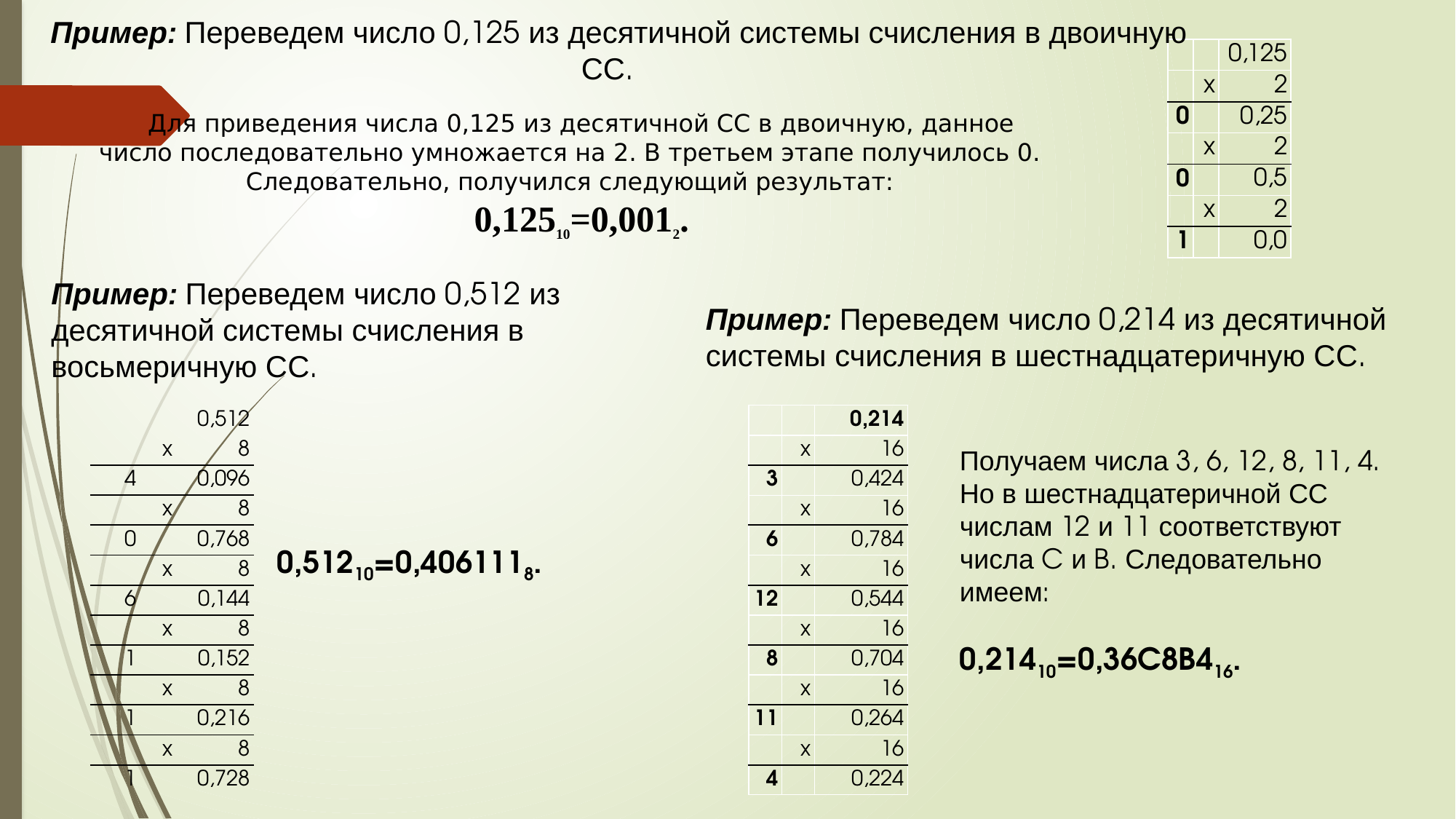

Пример: Переведем число 0,125 из десятичной системы счисления в двоичную СС.
|  |  | 0,125 |
| --- | --- | --- |
|  | x | 2 |
| 0 |  | 0,25 |
|  | x | 2 |
| 0 |  | 0,5 |
|  | x | 2 |
| 1 |  | 0,0 |
Для приведения числа 0,125 из десятичной СС в двоичную, данное число последовательно умножается на 2. В третьем этапе получилось 0. Следовательно, получился следующий результат:
0,12510=0,0012.

Пример: Переведем число 0,512 из десятичной системы счисления в восьмеричную СС.
Пример: Переведем число 0,214 из десятичной системы счисления в шестнадцатеричную СС.
|  |  | 0,512 |
| --- | --- | --- |
|  | x | 8 |
| 4 |  | 0,096 |
|  | x | 8 |
| 0 |  | 0,768 |
|  | x | 8 |
| 6 |  | 0,144 |
|  | x | 8 |
| 1 |  | 0,152 |
|  | x | 8 |
| 1 |  | 0,216 |
|  | x | 8 |
| 1 |  | 0,728 |
|  |  | 0,214 |
| --- | --- | --- |
|  | x | 16 |
| 3 |  | 0,424 |
|  | x | 16 |
| 6 |  | 0,784 |
|  | x | 16 |
| 12 |  | 0,544 |
|  | x | 16 |
| 8 |  | 0,704 |
|  | x | 16 |
| 11 |  | 0,264 |
|  | x | 16 |
| 4 |  | 0,224 |
Получаем числа 3, 6, 12, 8, 11, 4. Но в шестнадцатеричной СС числам 12 и 11 соответствуют числа C и B. Следовательно имеем:

0,21410=0,36C8B416.
0,51210=0,4061118.